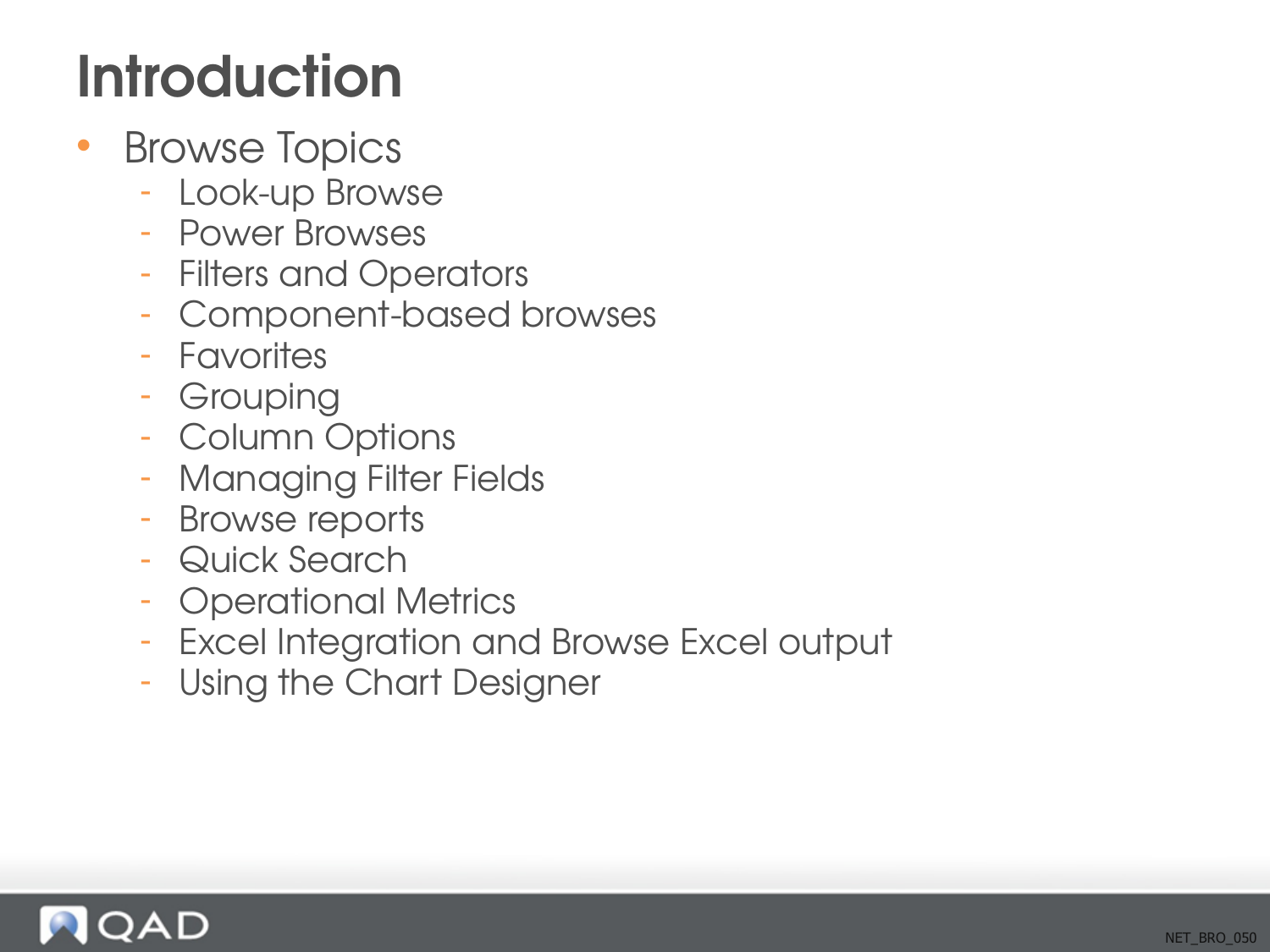

# Introduction
Browse Topics
Look-up Browse
Power Browses
Filters and Operators
Component-based browses
Favorites
Grouping
Column Options
Managing Filter Fields
Browse reports
Quick Search
Operational Metrics
Excel Integration and Browse Excel output
Using the Chart Designer

NET_BRO_050